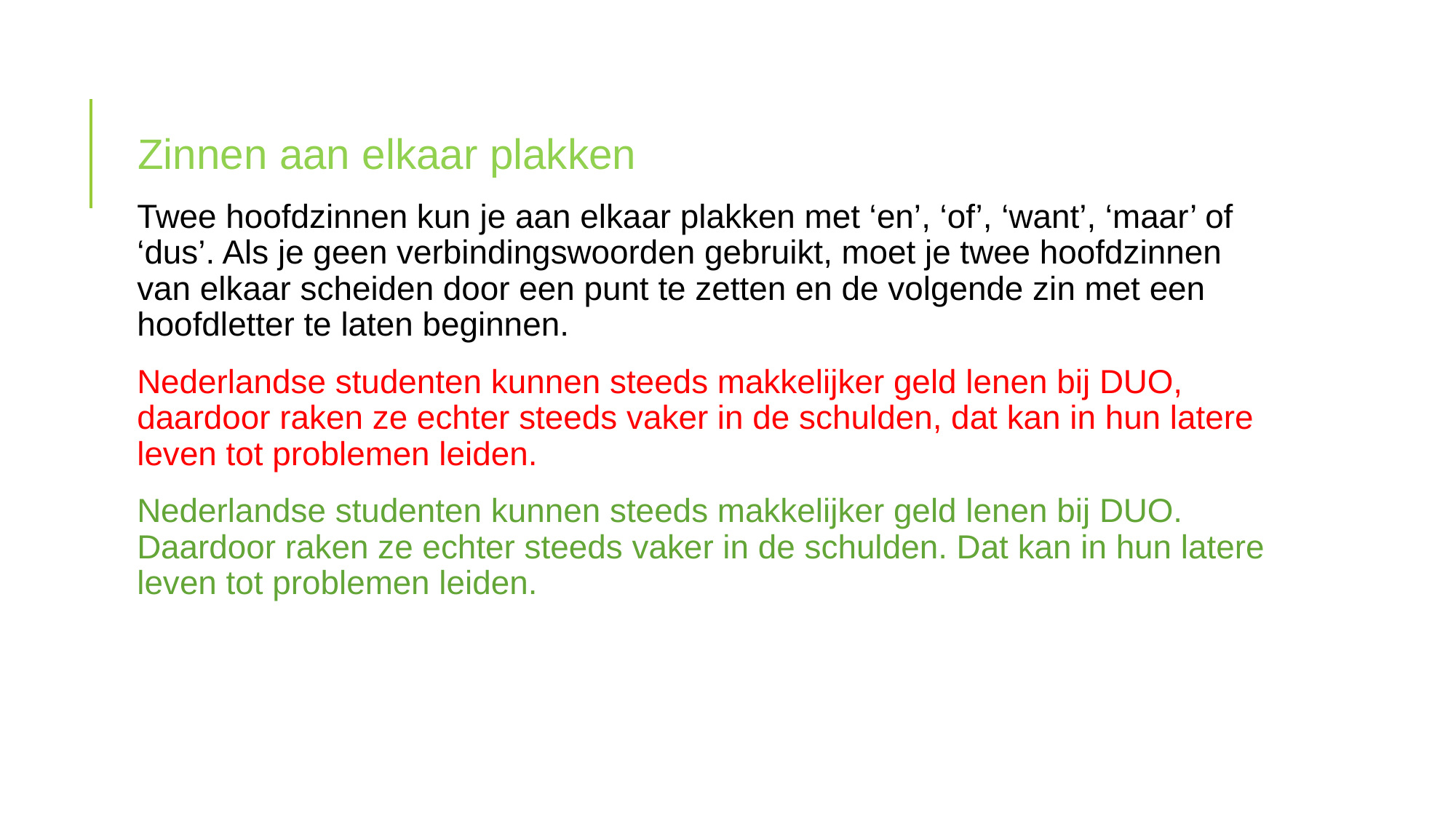

Zinnen aan elkaar plakken
Twee hoofdzinnen kun je aan elkaar plakken met ‘en’, ‘of’, ‘want’, ‘maar’ of ‘dus’. Als je geen verbindingswoorden gebruikt, moet je twee hoofdzinnen van elkaar scheiden door een punt te zetten en de volgende zin met een hoofdletter te laten beginnen.
Nederlandse studenten kunnen steeds makkelijker geld lenen bij DUO, daardoor raken ze echter steeds vaker in de schulden, dat kan in hun latere leven tot problemen leiden.
Nederlandse studenten kunnen steeds makkelijker geld lenen bij DUO. Daardoor raken ze echter steeds vaker in de schulden. Dat kan in hun latere leven tot problemen leiden.